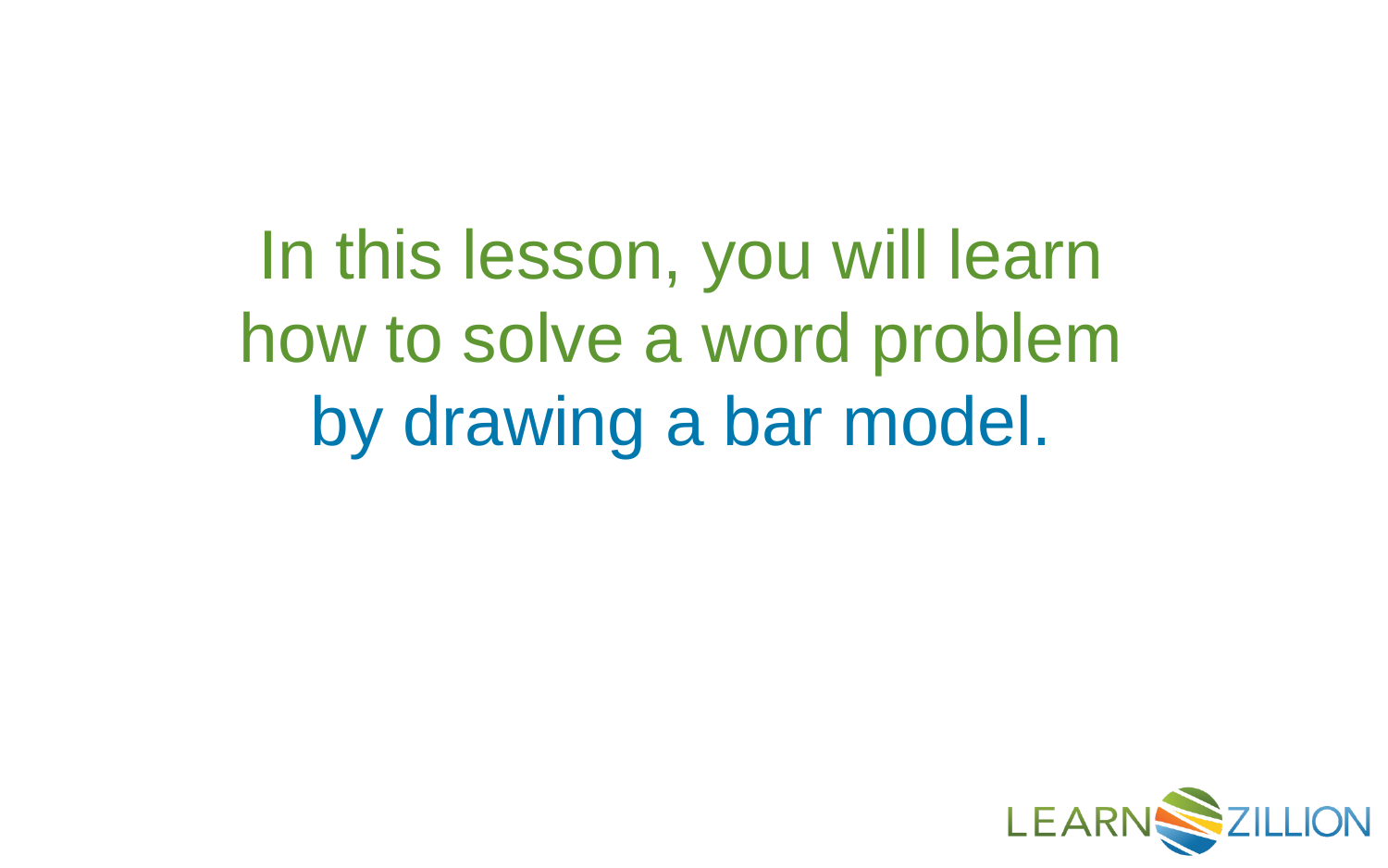

In this lesson, you will learn how to solve a word problem by drawing a bar model.